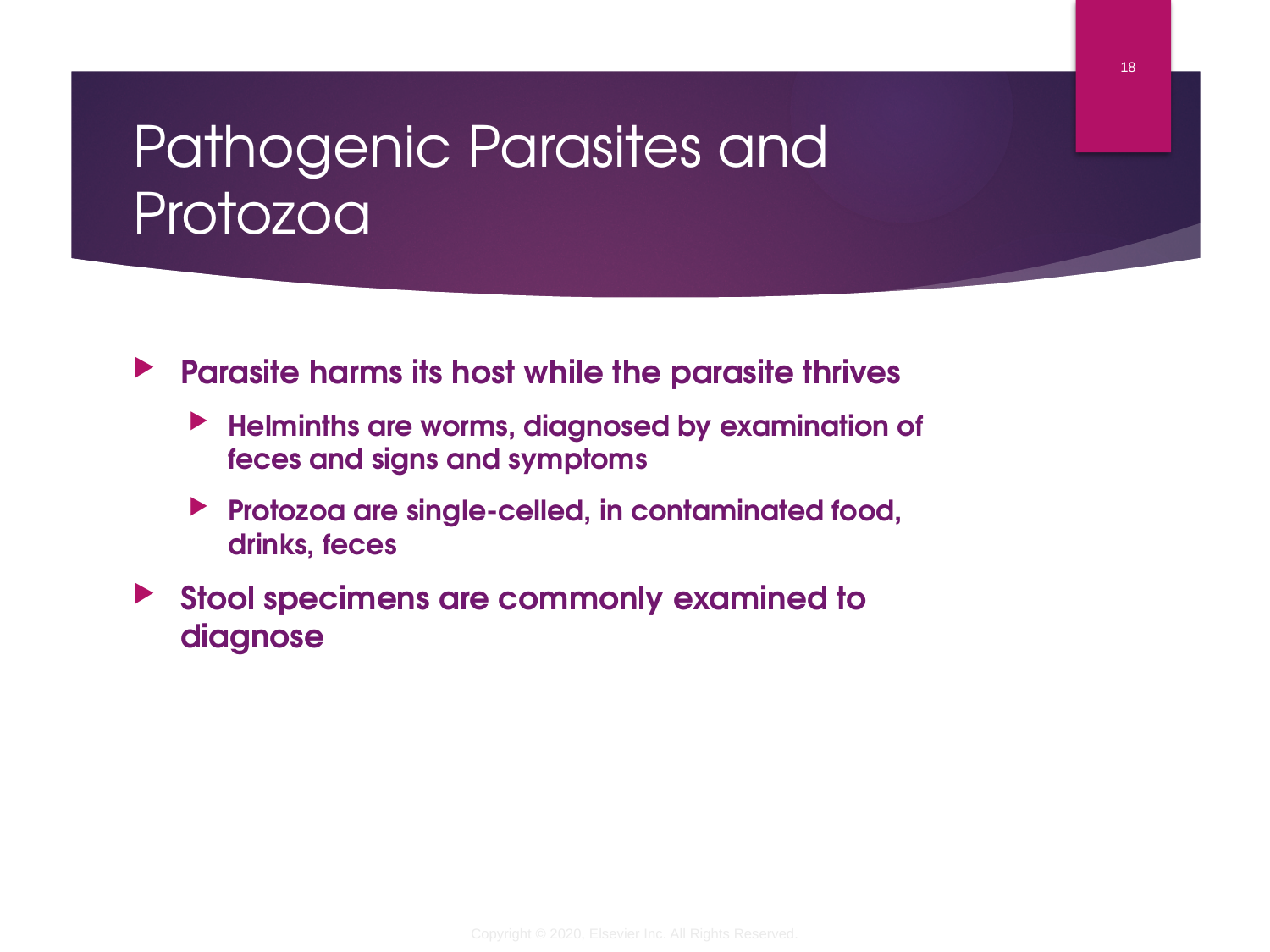

18

# Pathogenic Parasites and Protozoa
Parasite harms its host while the parasite thrives
Helminths are worms, diagnosed by examination of feces and signs and symptoms
Protozoa are single-celled, in contaminated food, drinks, feces
Stool specimens are commonly examined to diagnose